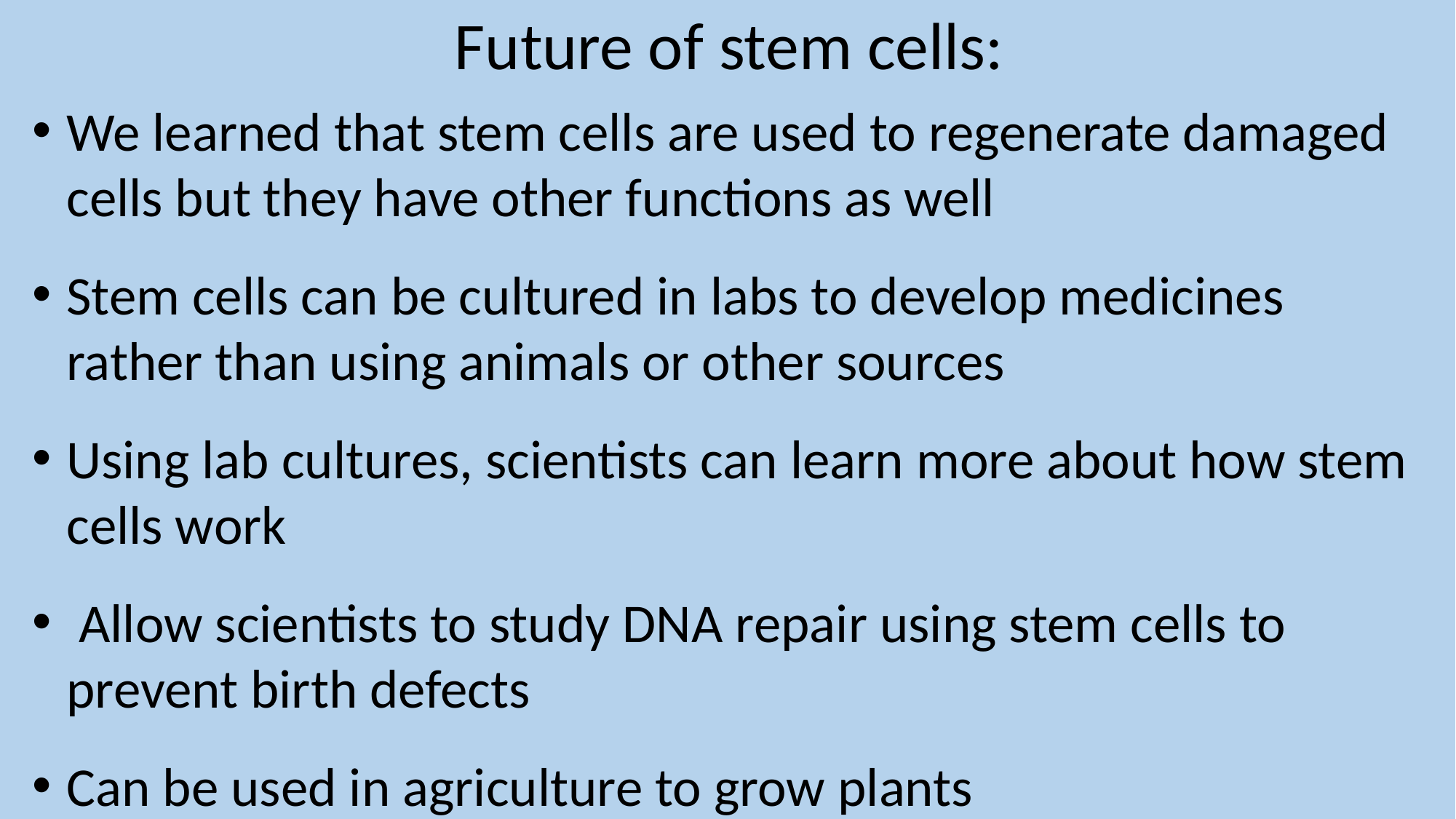

# Future of stem cells:
We learned that stem cells are used to regenerate damaged cells but they have other functions as well

Stem cells can be cultured in labs to develop medicines rather than using animals or other sources

Using lab cultures, scientists can learn more about how stem cells work

 Allow scientists to study DNA repair using stem cells to    prevent birth defects

Can be used in agriculture to grow plants